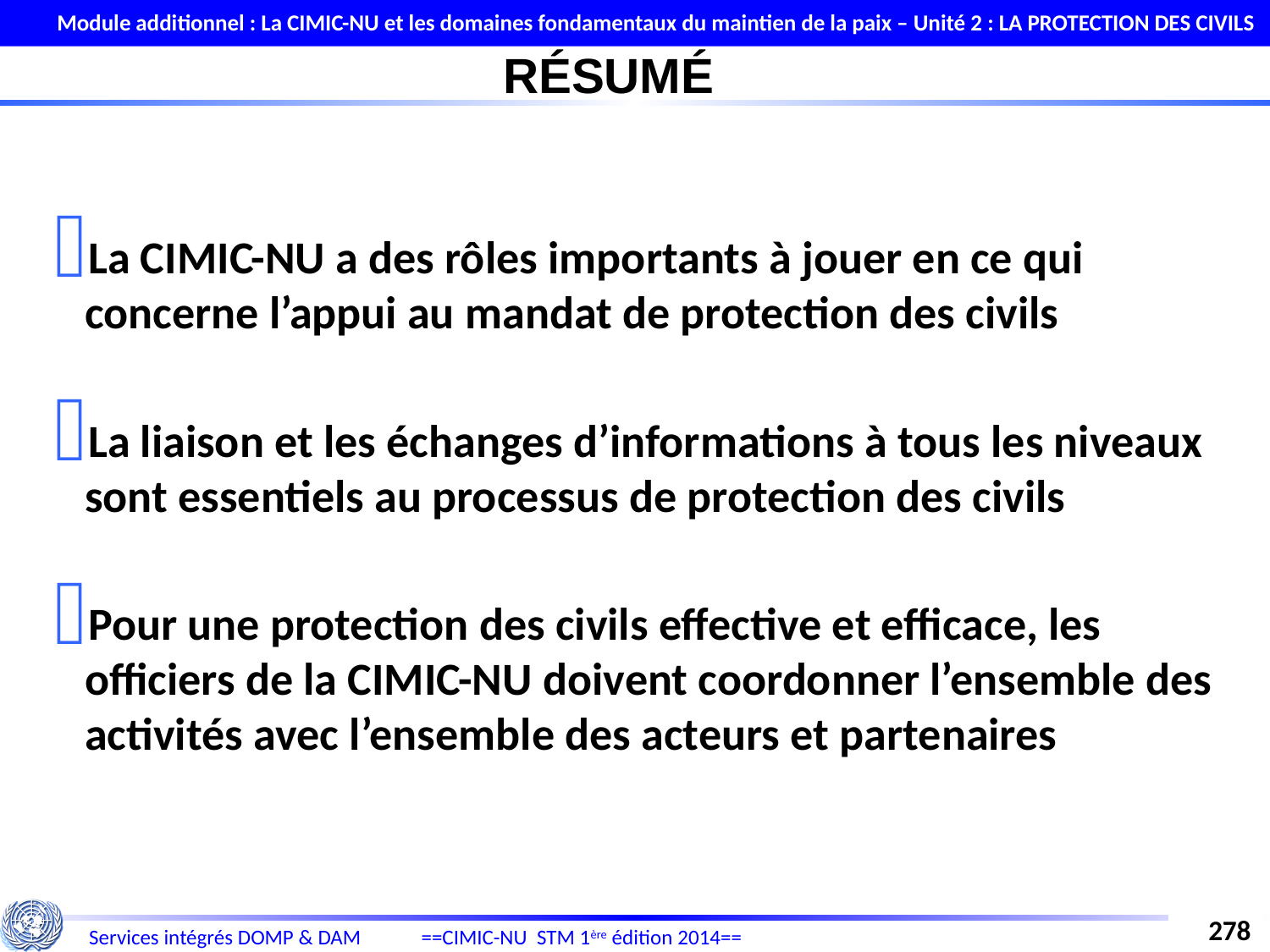

Module additionnel : La CIMIC-NU et les domaines fondamentaux du maintien de la paix – Unité 2 : LA PROTECTION DES CIVILS
RÉSUMÉ
La CIMIC-NU a des rôles importants à jouer en ce qui concerne l’appui au mandat de protection des civils

La liaison et les échanges d’informations à tous les niveaux sont essentiels au processus de protection des civils

Pour une protection des civils effective et efficace, les officiers de la CIMIC-NU doivent coordonner l’ensemble des activités avec l’ensemble des acteurs et partenaires

278
Services intégrés DOMP & DAM
==CIMIC-NU  STM 1ère édition 2014==